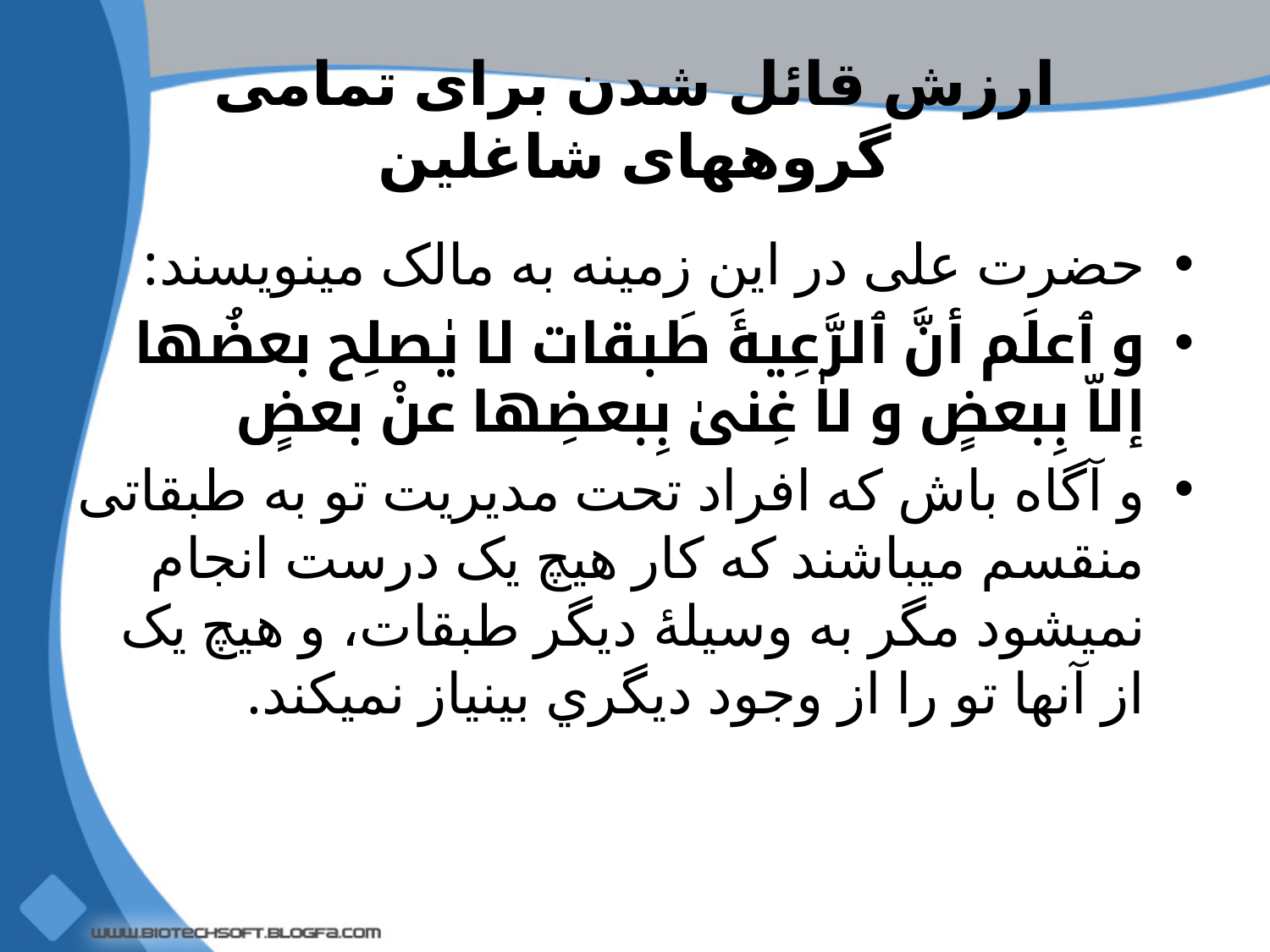

# ارزش قائل شدن برای تمامی گروههای شاغلین
حضرت علی در این زمینه به مالک مینویسند:
و ٱعلَم أنَّ ٱلرَّعِیۀَ طَبقات لا یٰصلِح بعضُها إلاّ بِبعضٍ و لاٰ غِنیٰ بِبعضِها عنْ بعضٍ
و آگاه باش که افراد تحت مدیریت تو به طبقاتی منقسم میباشند که کار هیچ یک درست انجام نمیشود مگر به وسیلۀ دیگر طبقات، و هیچ یک از آنها تو را از وجود دیگري بینیاز نمیکند.